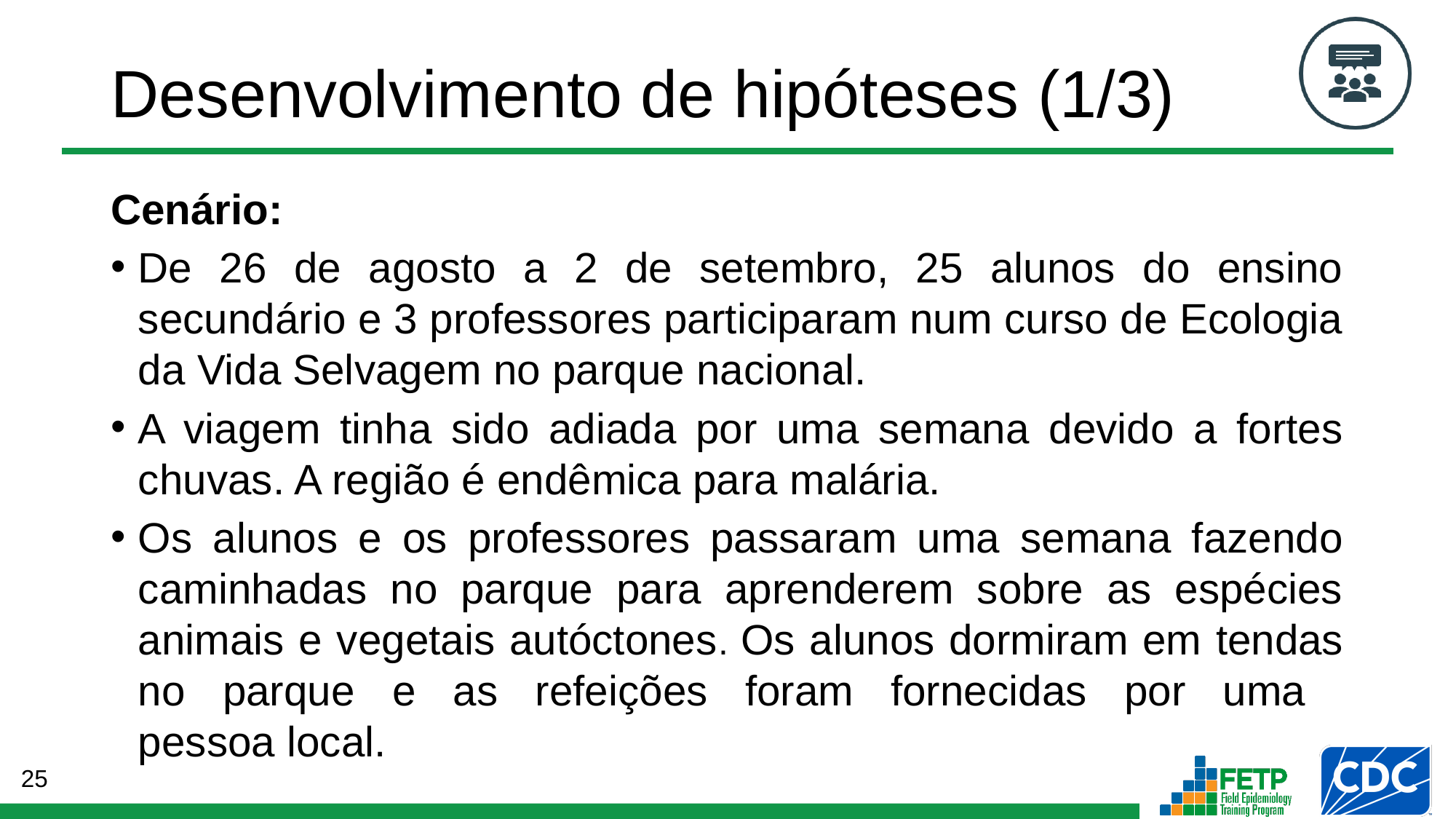

# Desenvolvimento de hipóteses (1/3)
Cenário:
De 26 de agosto a 2 de setembro, 25 alunos do ensino secundário e 3 professores participaram num curso de Ecologia da Vida Selvagem no parque nacional.
A viagem tinha sido adiada por uma semana devido a fortes chuvas. A região é endêmica para malária.
Os alunos e os professores passaram uma semana fazendo caminhadas no parque para aprenderem sobre as espécies animais e vegetais autóctones. Os alunos dormiram em tendas no parque e as refeições foram fornecidas por uma
pessoa local.